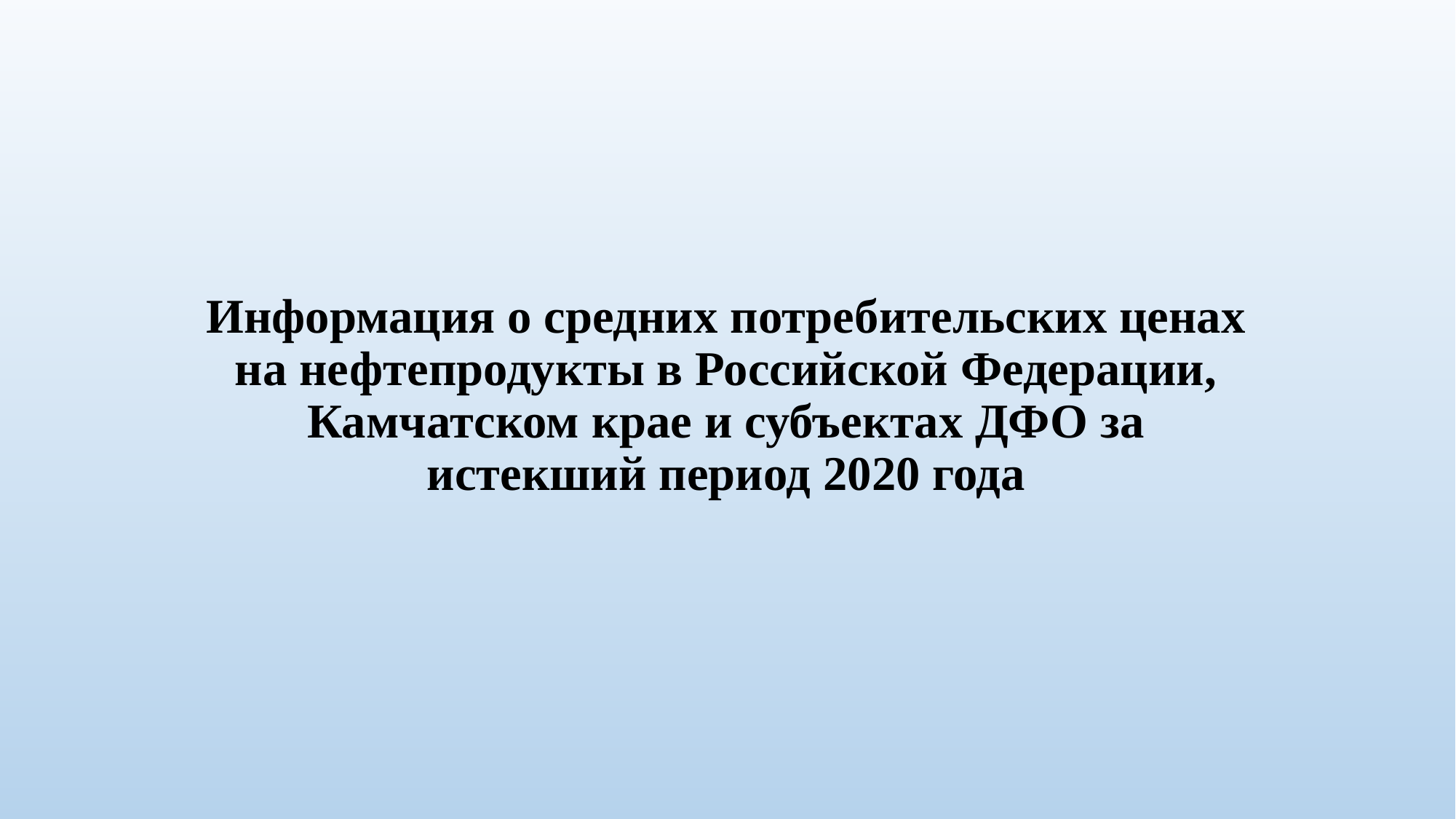

#

Информация о средних потребительских ценах на нефтепродукты в Российской Федерации, Камчатском крае и субъектах ДФО за истекший период 2020 года